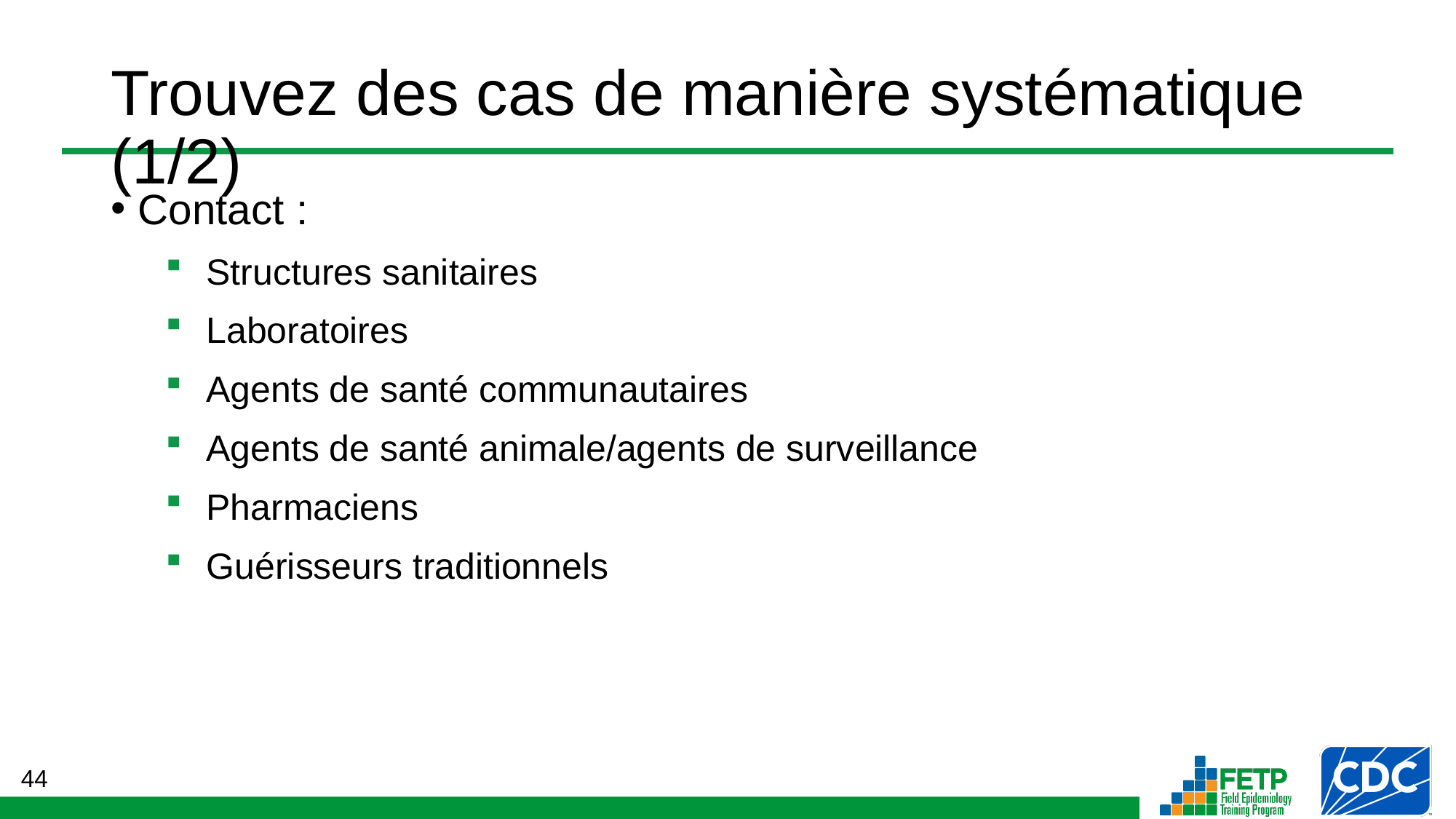

# Trouvez des cas de manière systématique (1/2)
Contact :
Structures sanitaires
Laboratoires
Agents de santé communautaires
Agents de santé animale/agents de surveillance
Pharmaciens
Guérisseurs traditionnels